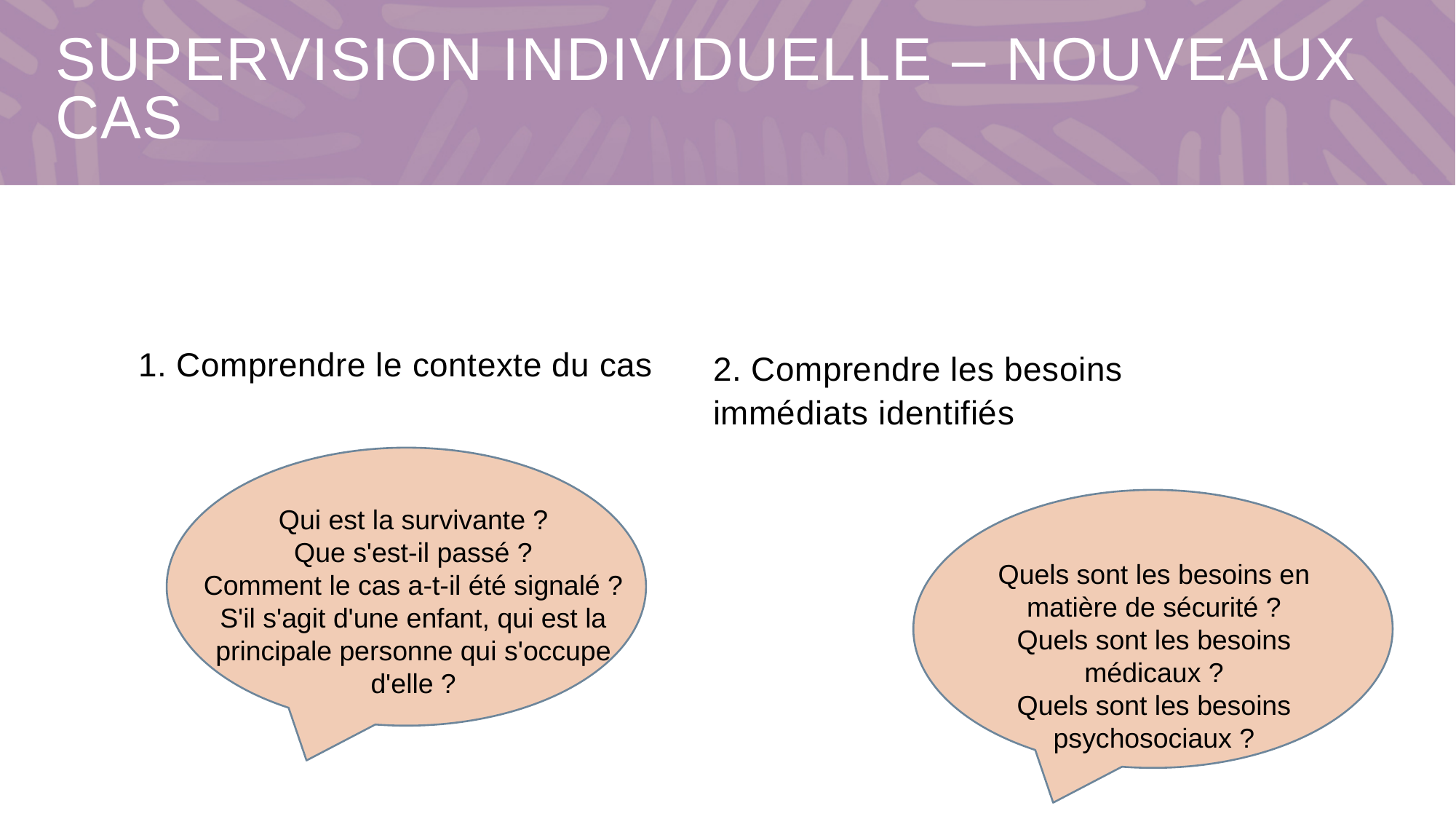

# Supervision individuelle – Nouveaux cas

1. Comprendre le contexte du cas

2. Comprendre les besoins immédiats identifiés

Qui est la survivante ?
Que s'est-il passé ?
Comment le cas a-t-il été signalé ?
S'il s'agit d'une enfant, qui est la principale personne qui s'occupe d'elle ?
Quels sont les besoins en matière de sécurité ?
Quels sont les besoins médicaux ?
Quels sont les besoins psychosociaux ?